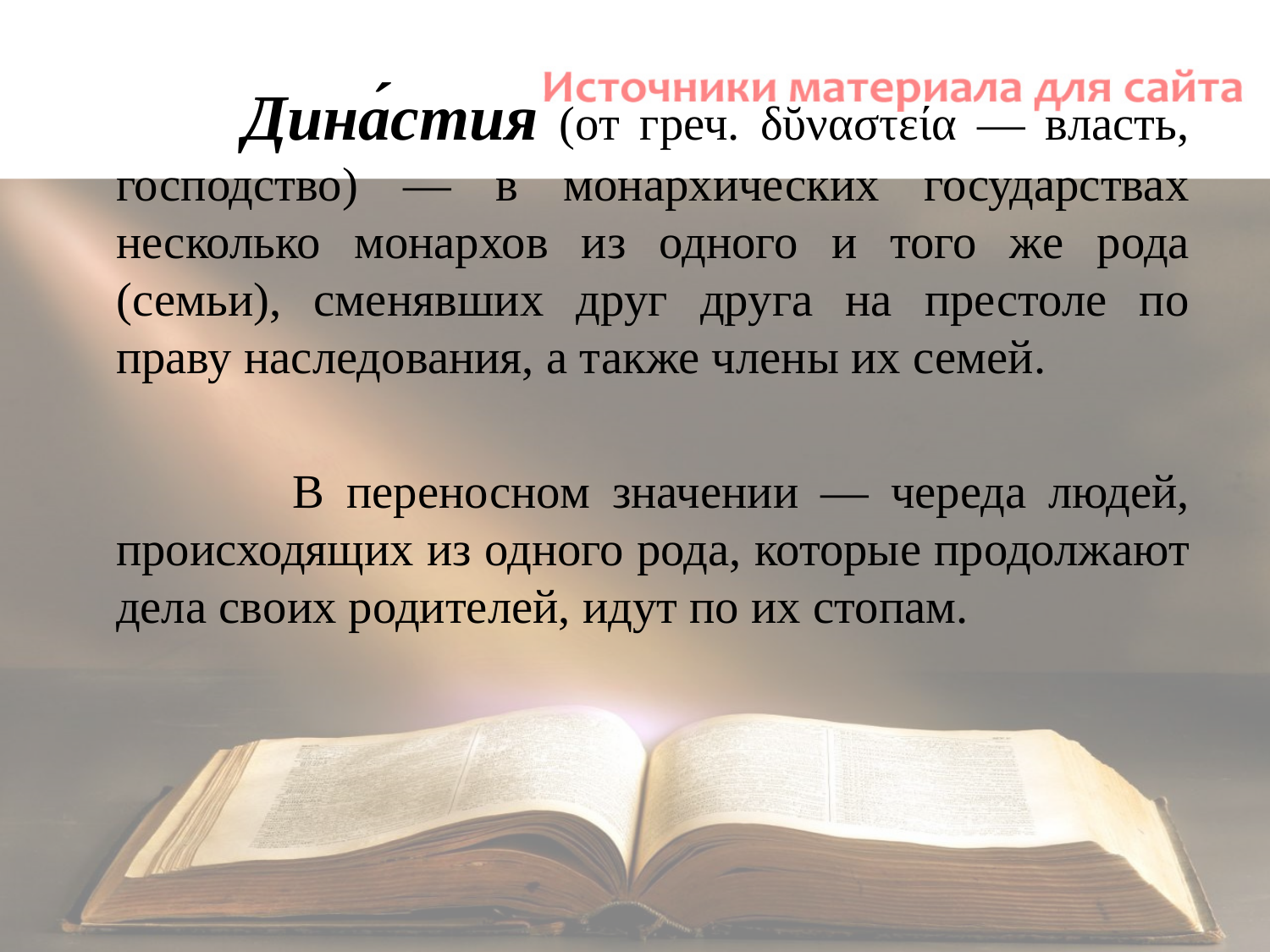

Дина́стия (от греч. δῠναστεία — власть, господство) — в монархических государствах несколько монархов из одного и того же рода (семьи), сменявших друг друга на престоле по праву наследования, а также члены их семей.

          В переносном значении — череда людей, происходящих из одного рода, которые продолжают дела своих родителей, идут по их стопам.